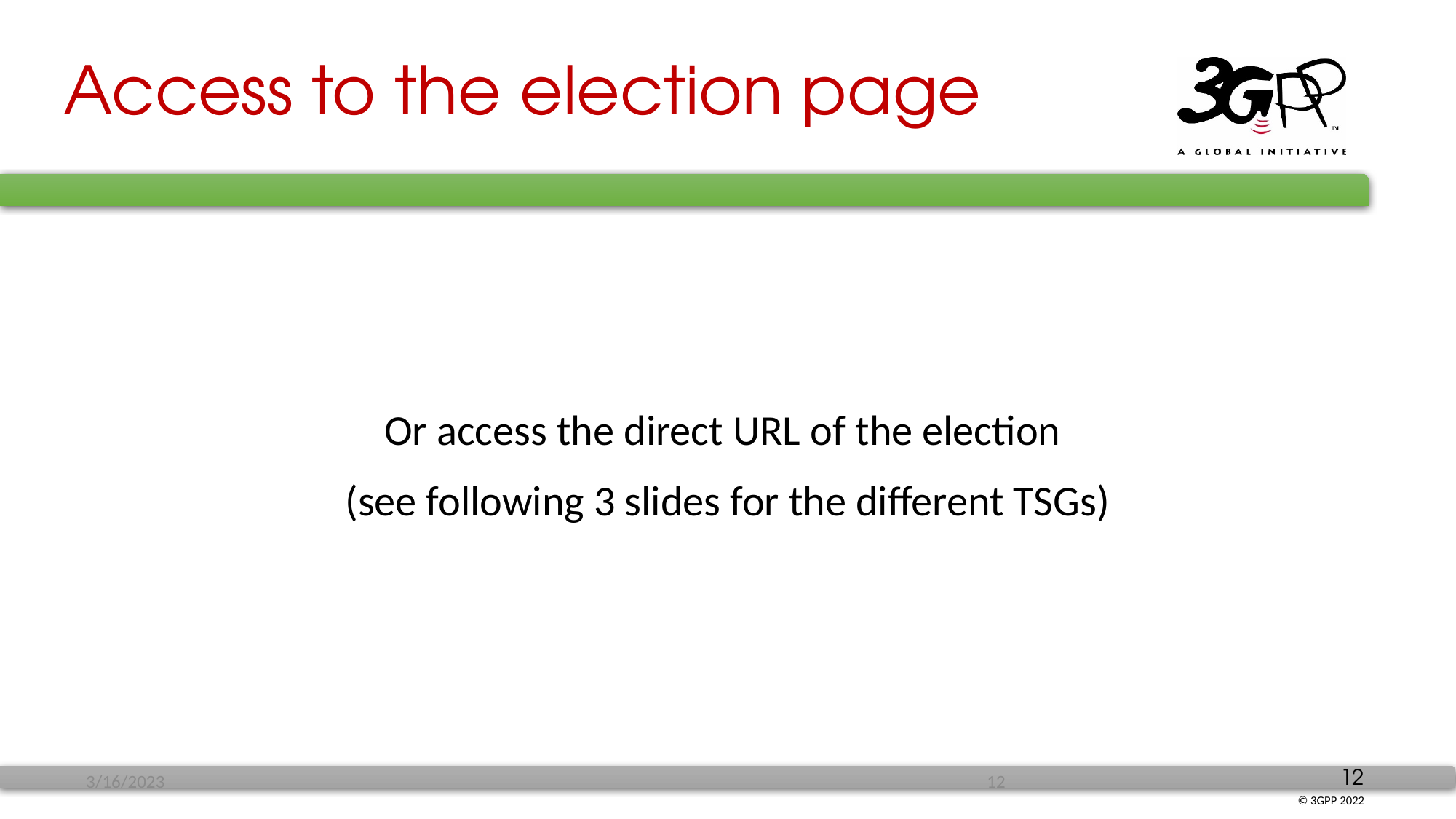

# Access to the election page
Or access the direct URL of the election
(see following 3 slides for the different TSGs)
3/16/2023
12